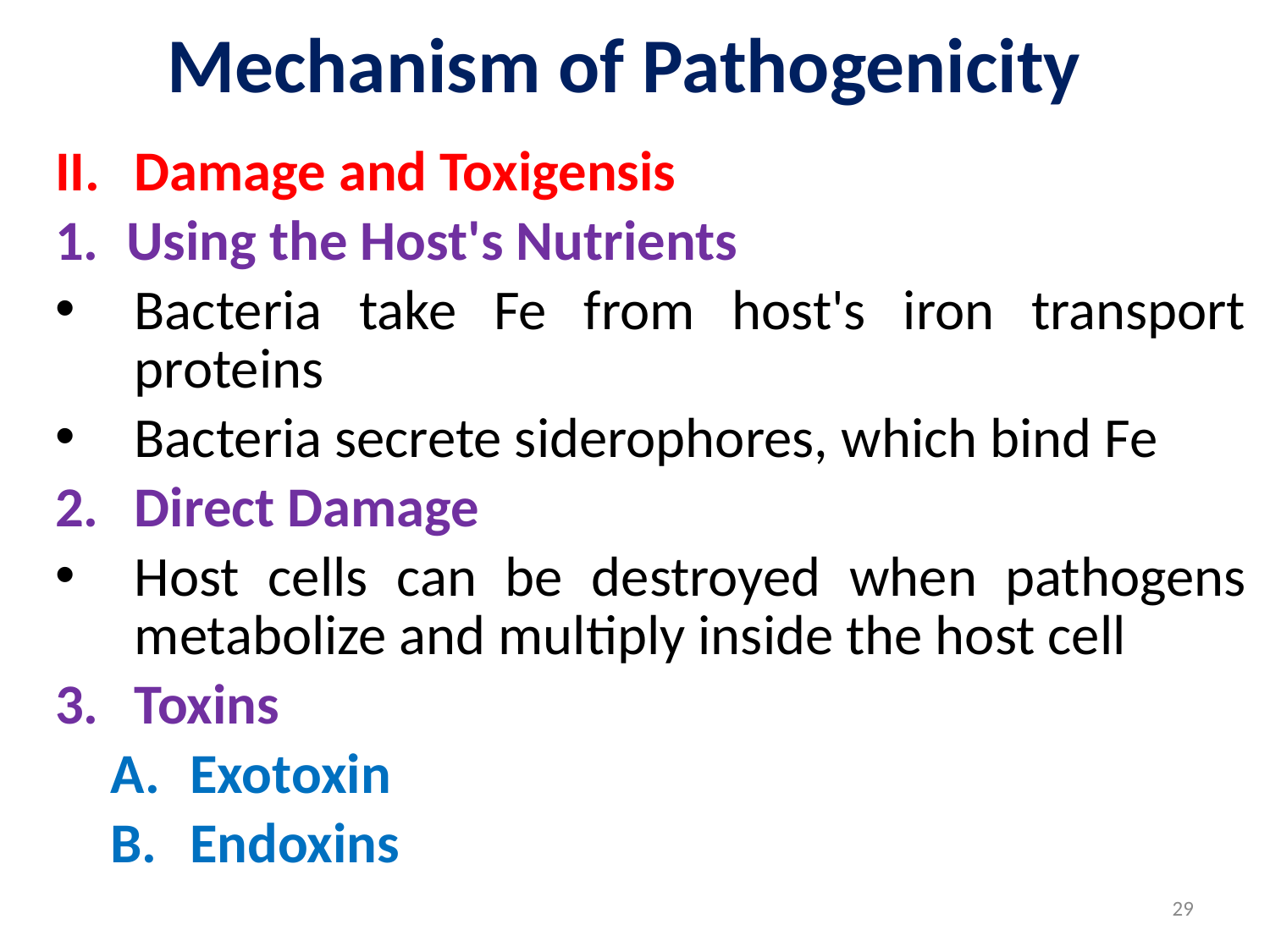

# Mechanism of Pathogenicity
Damage and Toxigensis
Using the Host's Nutrients
Bacteria take Fe from host's iron transport proteins
Bacteria secrete siderophores, which bind Fe
Direct Damage
Host cells can be destroyed when pathogens metabolize and multiply inside the host cell
Toxins
Exotoxin
Endoxins

29